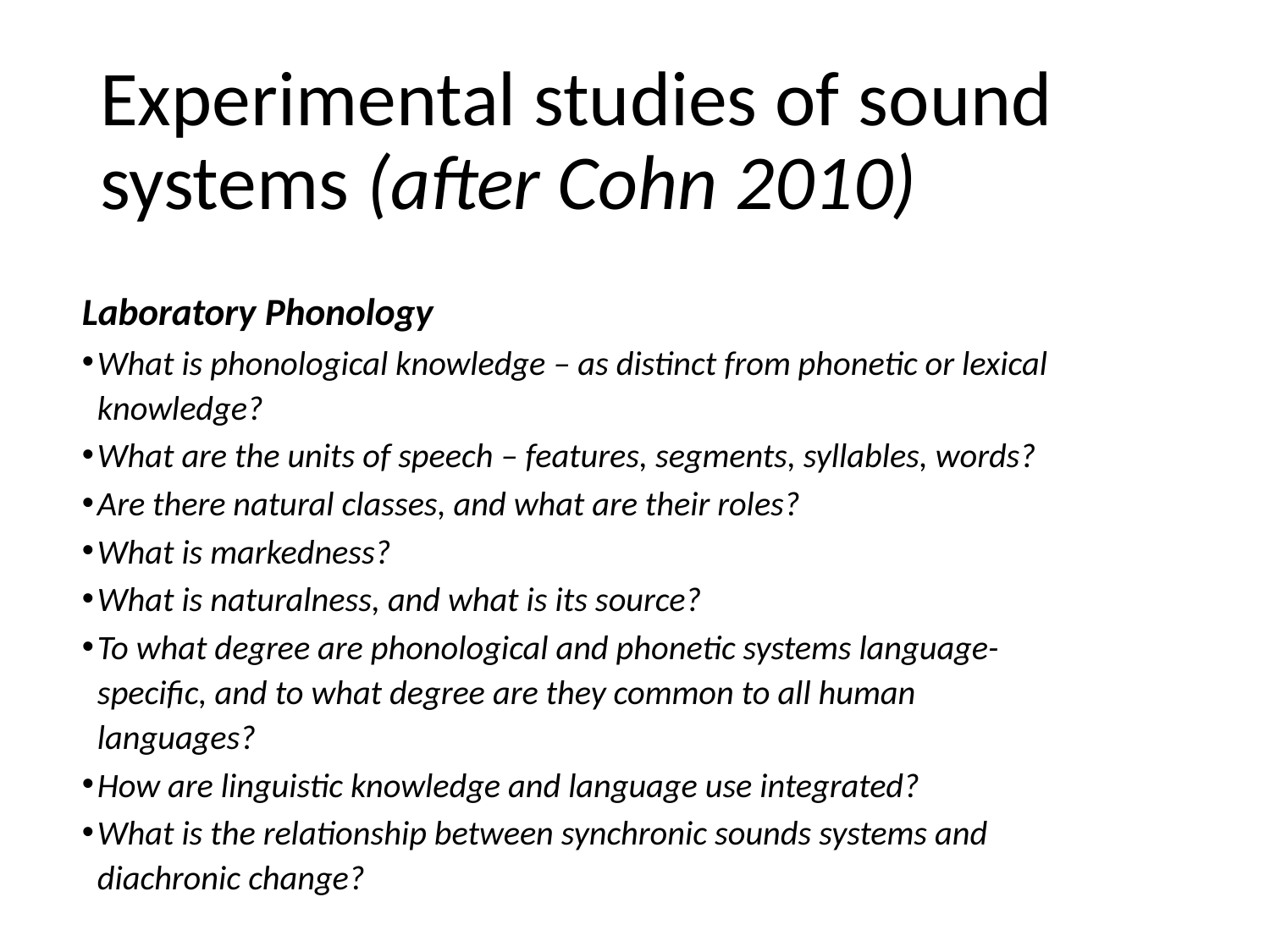

# Experimental studies of sound systems (after Cohn 2010)
Laboratory Phonology
What is phonological knowledge – as distinct from phonetic or lexical knowledge?
What are the units of speech – features, segments, syllables, words?
Are there natural classes, and what are their roles?
What is markedness?
What is naturalness, and what is its source?
To what degree are phonological and phonetic systems language-specific, and to what degree are they common to all human languages?
How are linguistic knowledge and language use integrated?
What is the relationship between synchronic sounds systems and diachronic change?